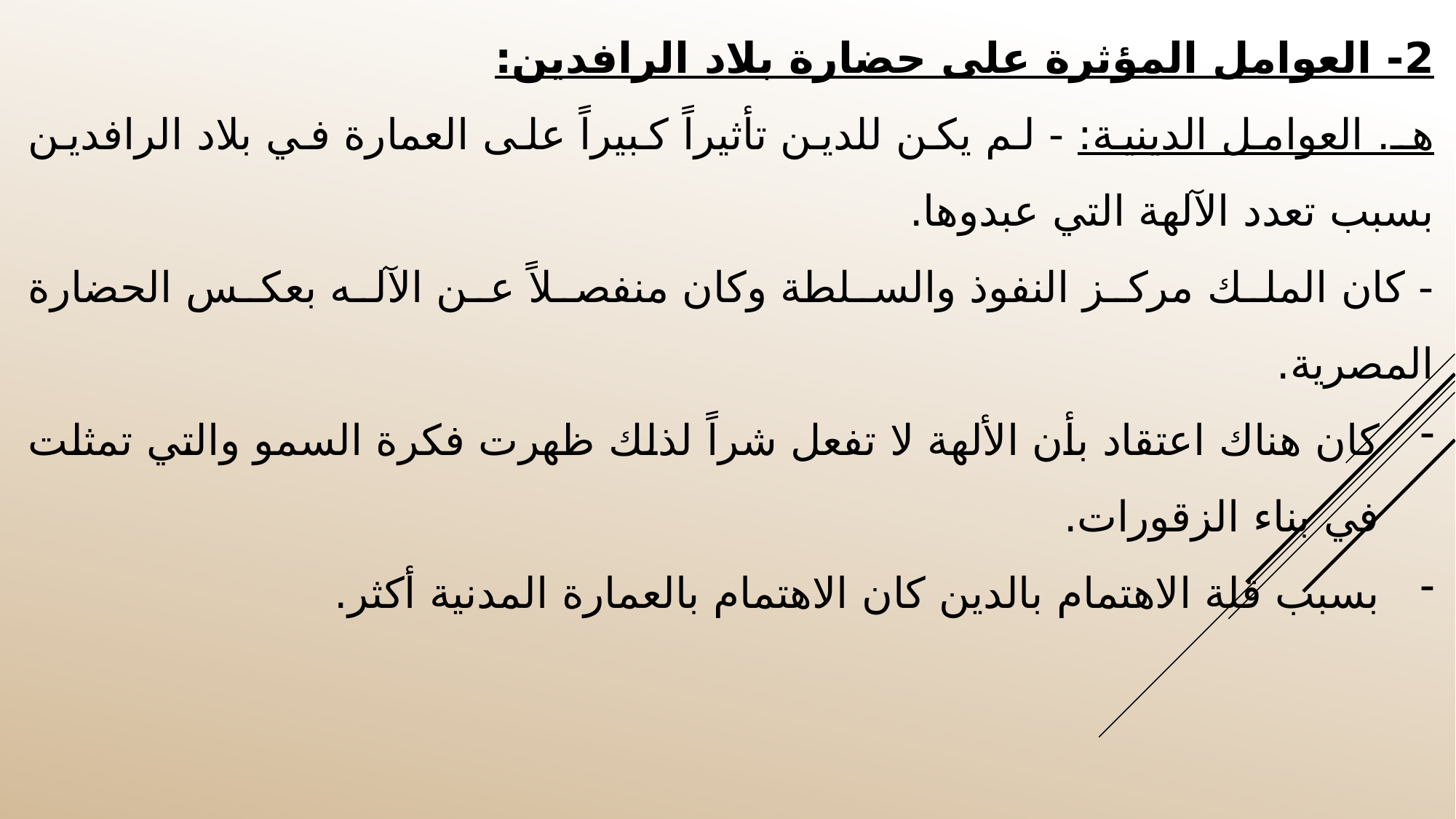

2- العوامل المؤثرة على حضارة بلاد الرافدين:
هـ. العوامل الدينية: - لم يكن للدين تأثيراً كبيراً على العمارة في بلاد الرافدين بسبب تعدد الآلهة التي عبدوها.
- كان الملك مركز النفوذ والسلطة وكان منفصلاً عن الآله بعكس الحضارة المصرية.
كان هناك اعتقاد بأن الألهة لا تفعل شراً لذلك ظهرت فكرة السمو والتي تمثلت في بناء الزقورات.
بسبب قلة الاهتمام بالدين كان الاهتمام بالعمارة المدنية أكثر.